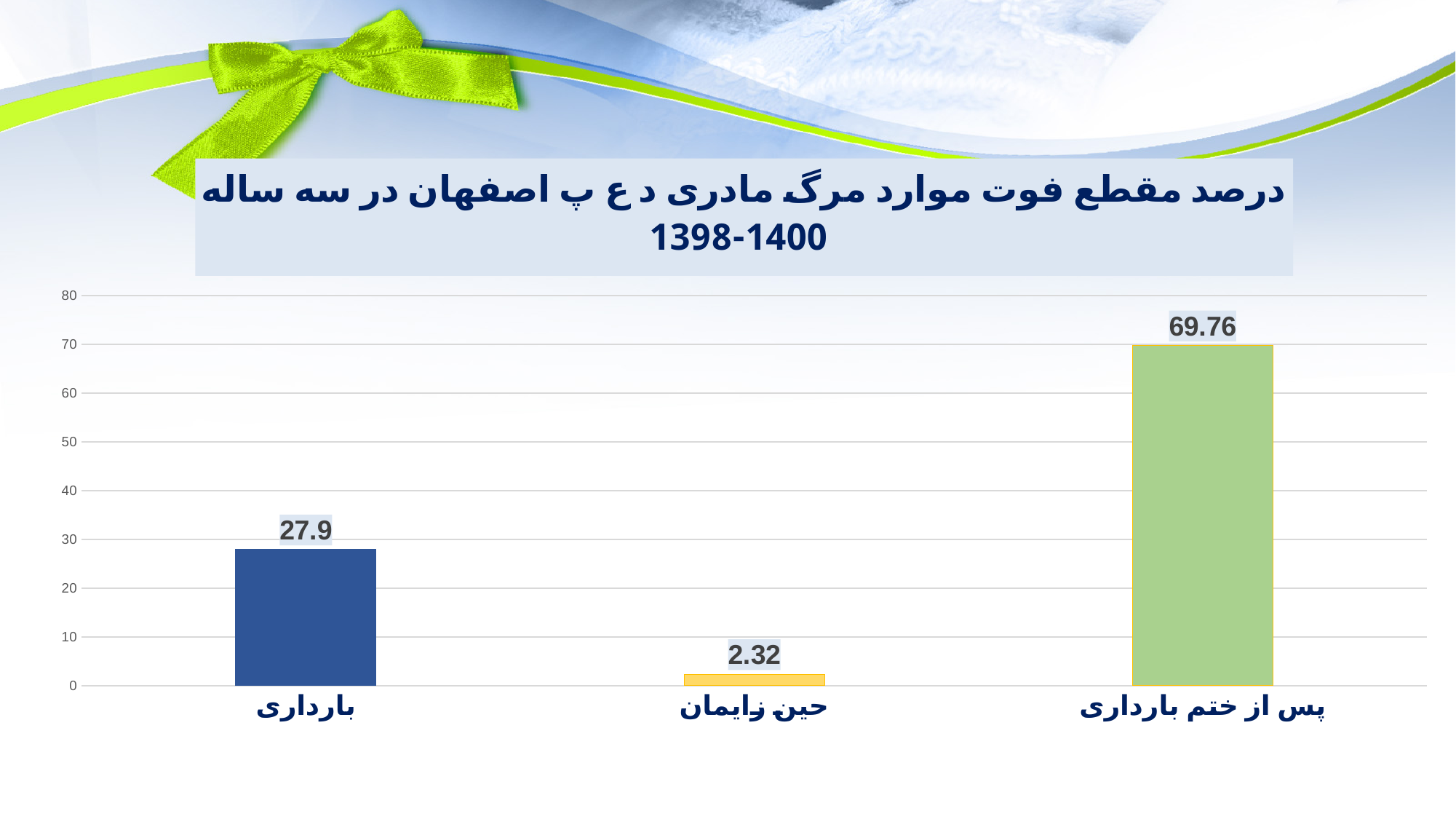

### Chart: درصد مقطع فوت موارد مرگ مادری د ع پ اصفهان در سه ساله 1400-1398

| Category | بارداری |
|---|---|
| بارداری | 27.9 |
| حین زایمان | 2.32 |
| پس از ختم بارداری | 69.76 |